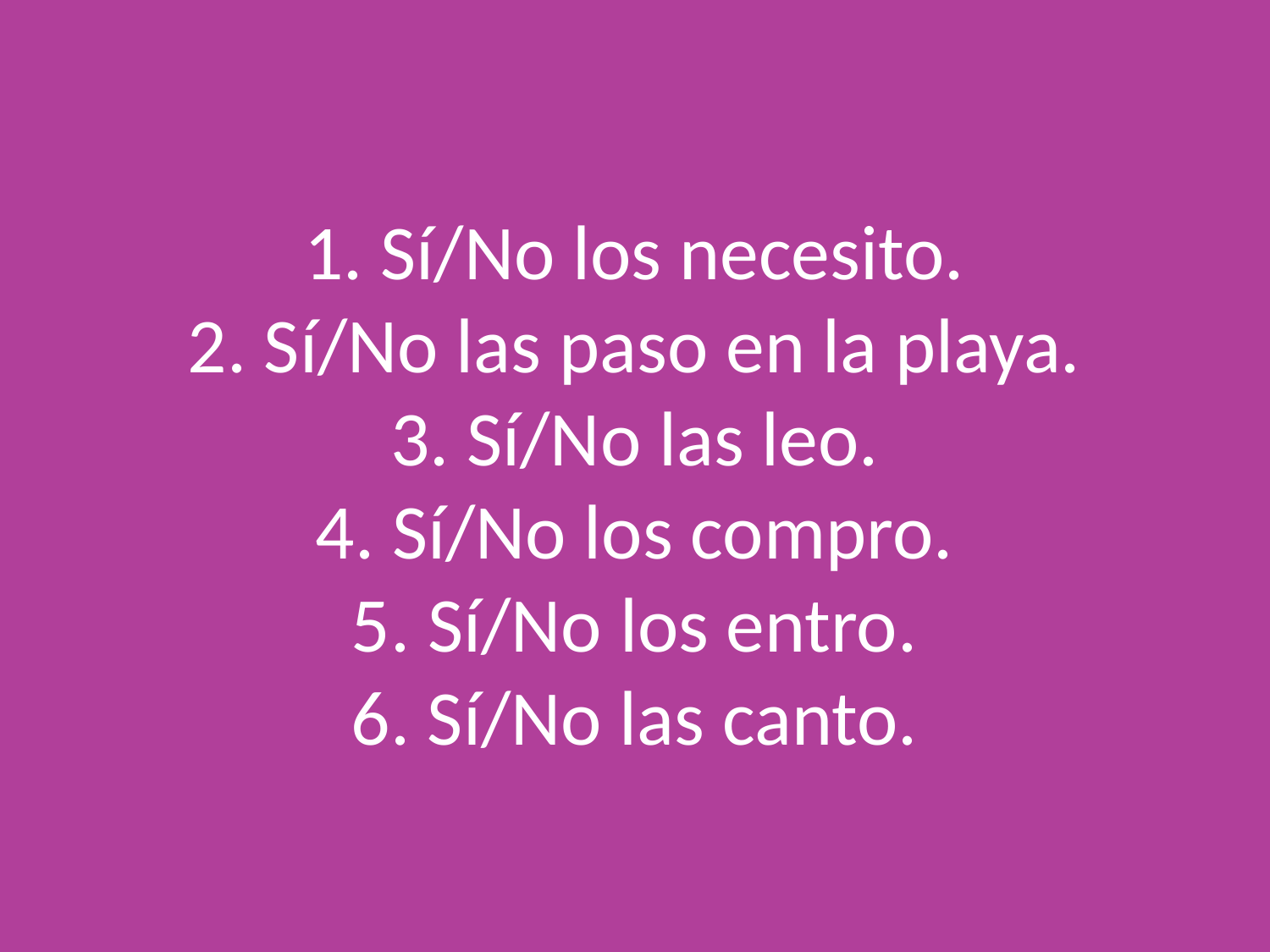

# 1. Sí/No los necesito. 2. Sí/No las paso en la playa. 3. Sí/No las leo. 4. Sí/No los compro. 5. Sí/No los entro. 6. Sí/No las canto.